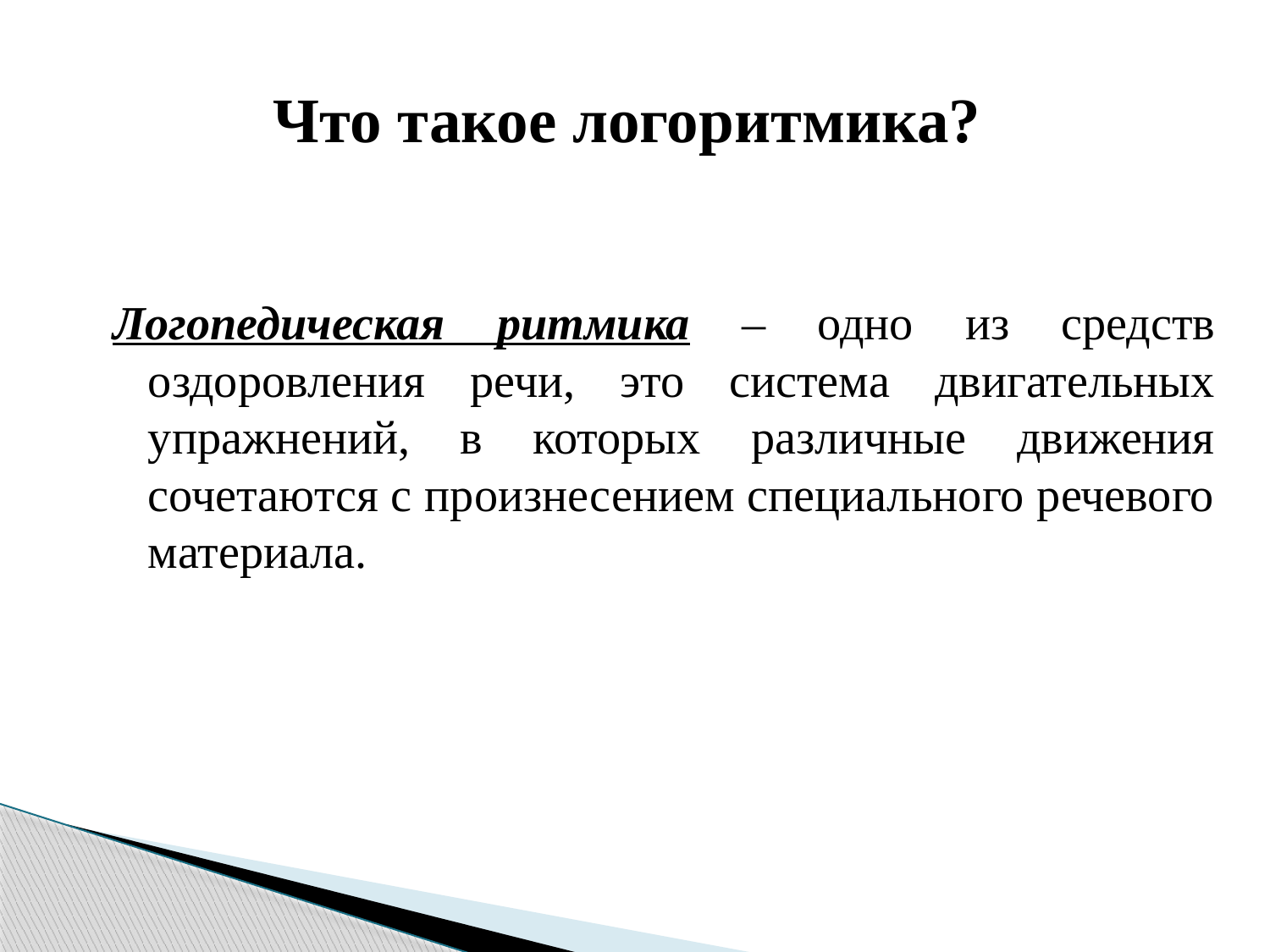

# Что такое логоритмика?
Логопедическая ритмика – одно из средств оздоровления речи, это система двигательных упражнений, в которых различные движения сочетаются с произнесением специального речевого материала.